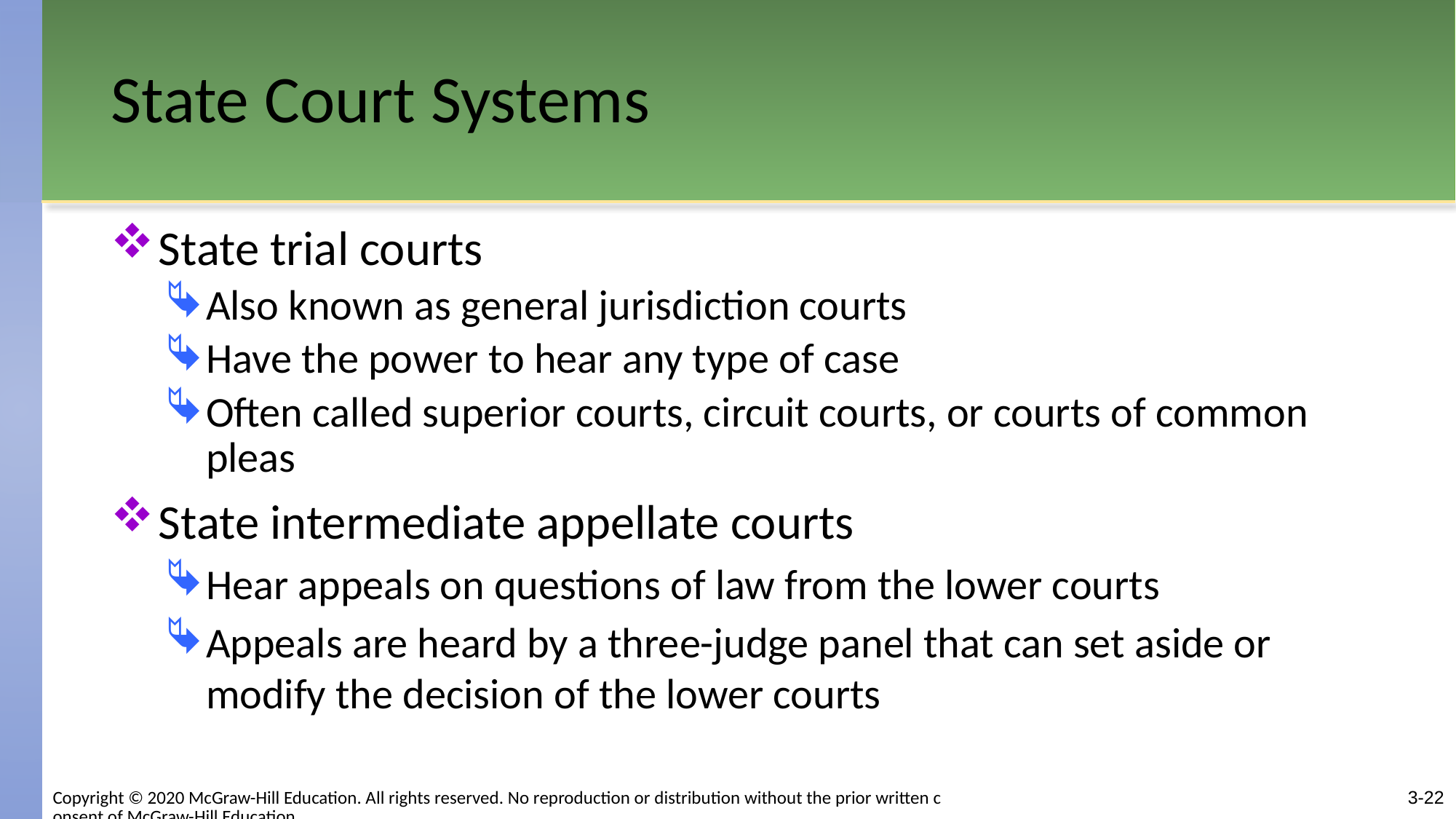

# State Court Systems
State trial courts
Also known as general jurisdiction courts
Have the power to hear any type of case
Often called superior courts, circuit courts, or courts of common pleas
State intermediate appellate courts
Hear appeals on questions of law from the lower courts
Appeals are heard by a three-judge panel that can set aside or modify the decision of the lower courts

3-22
Copyright © 2020 McGraw-Hill Education. All rights reserved. No reproduction or distribution without the prior written consent of McGraw-Hill Education.